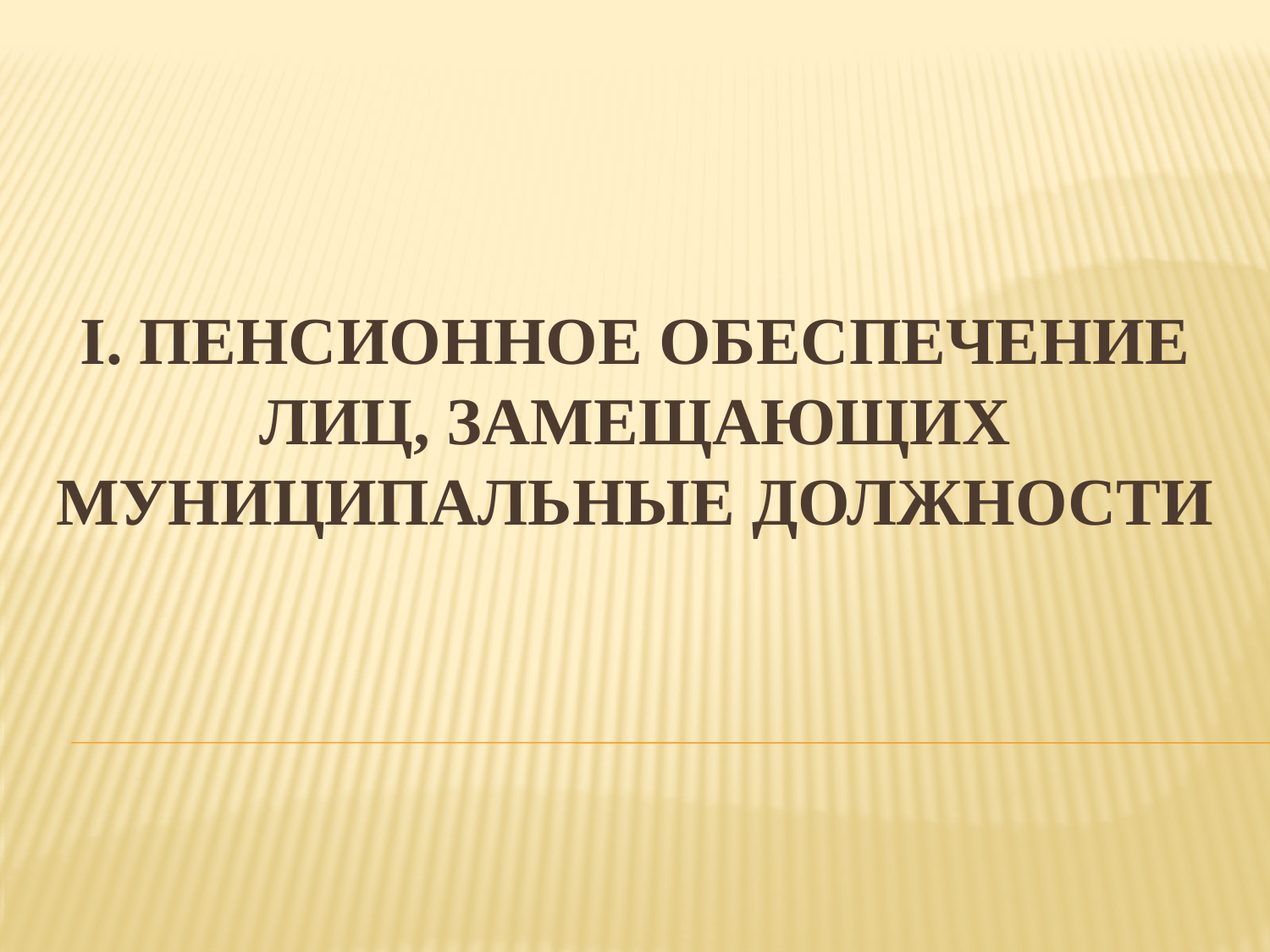

# I. ПЕНСИОННОЕ ОБЕСПЕЧЕНИЕ лиц, замещающих муниципальные должности